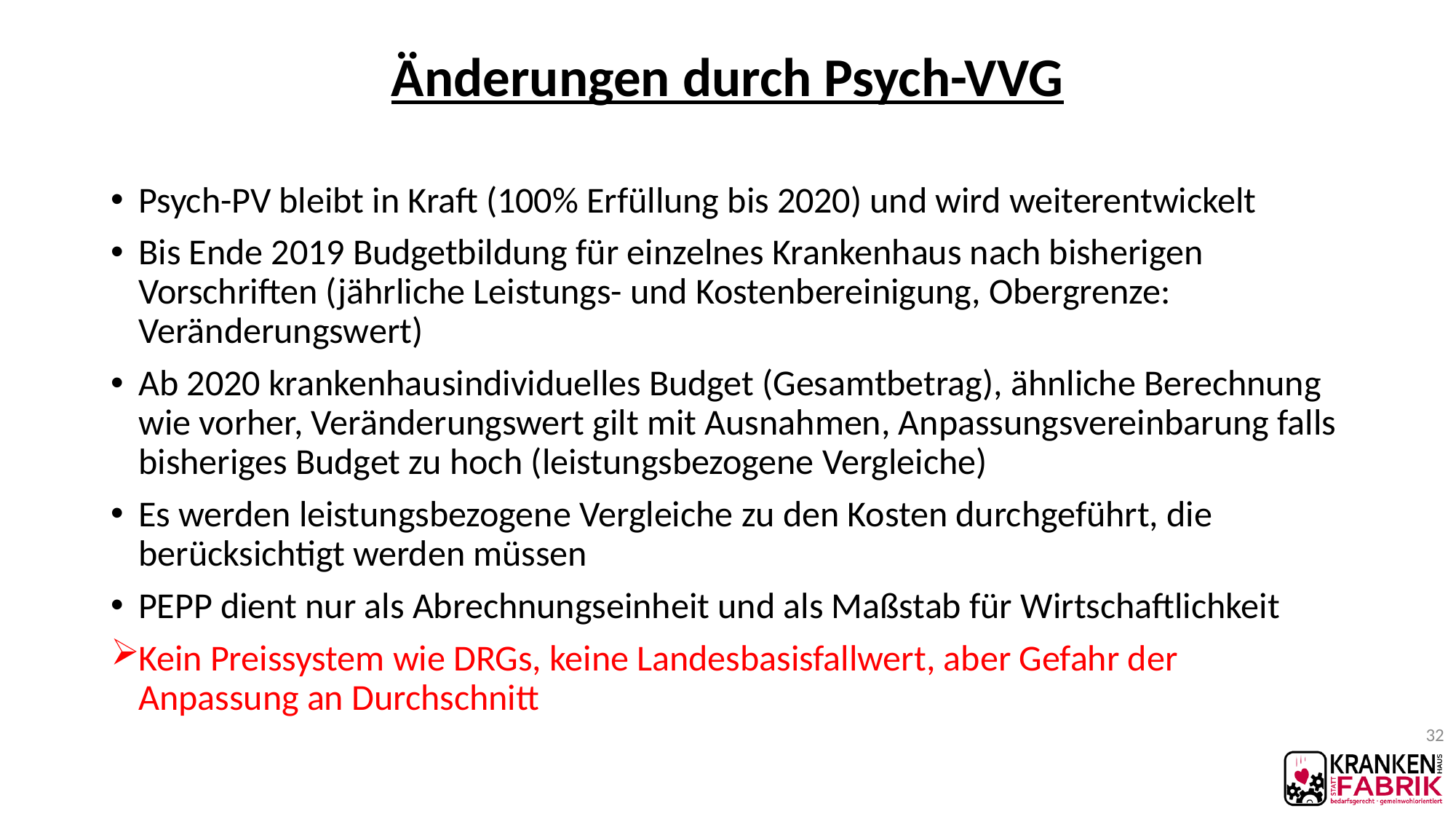

# Änderungen durch Psych-VVG
Psych-PV bleibt in Kraft (100% Erfüllung bis 2020) und wird weiterentwickelt
Bis Ende 2019 Budgetbildung für einzelnes Krankenhaus nach bisherigen Vorschriften (jährliche Leistungs- und Kostenbereinigung, Obergrenze: Veränderungswert)
Ab 2020 krankenhausindividuelles Budget (Gesamtbetrag), ähnliche Berechnung wie vorher, Veränderungswert gilt mit Ausnahmen, Anpassungsvereinbarung falls bisheriges Budget zu hoch (leistungsbezogene Vergleiche)
Es werden leistungsbezogene Vergleiche zu den Kosten durchgeführt, die berücksichtigt werden müssen
PEPP dient nur als Abrechnungseinheit und als Maßstab für Wirtschaftlichkeit
Kein Preissystem wie DRGs, keine Landesbasisfallwert, aber Gefahr der Anpassung an Durchschnitt
32